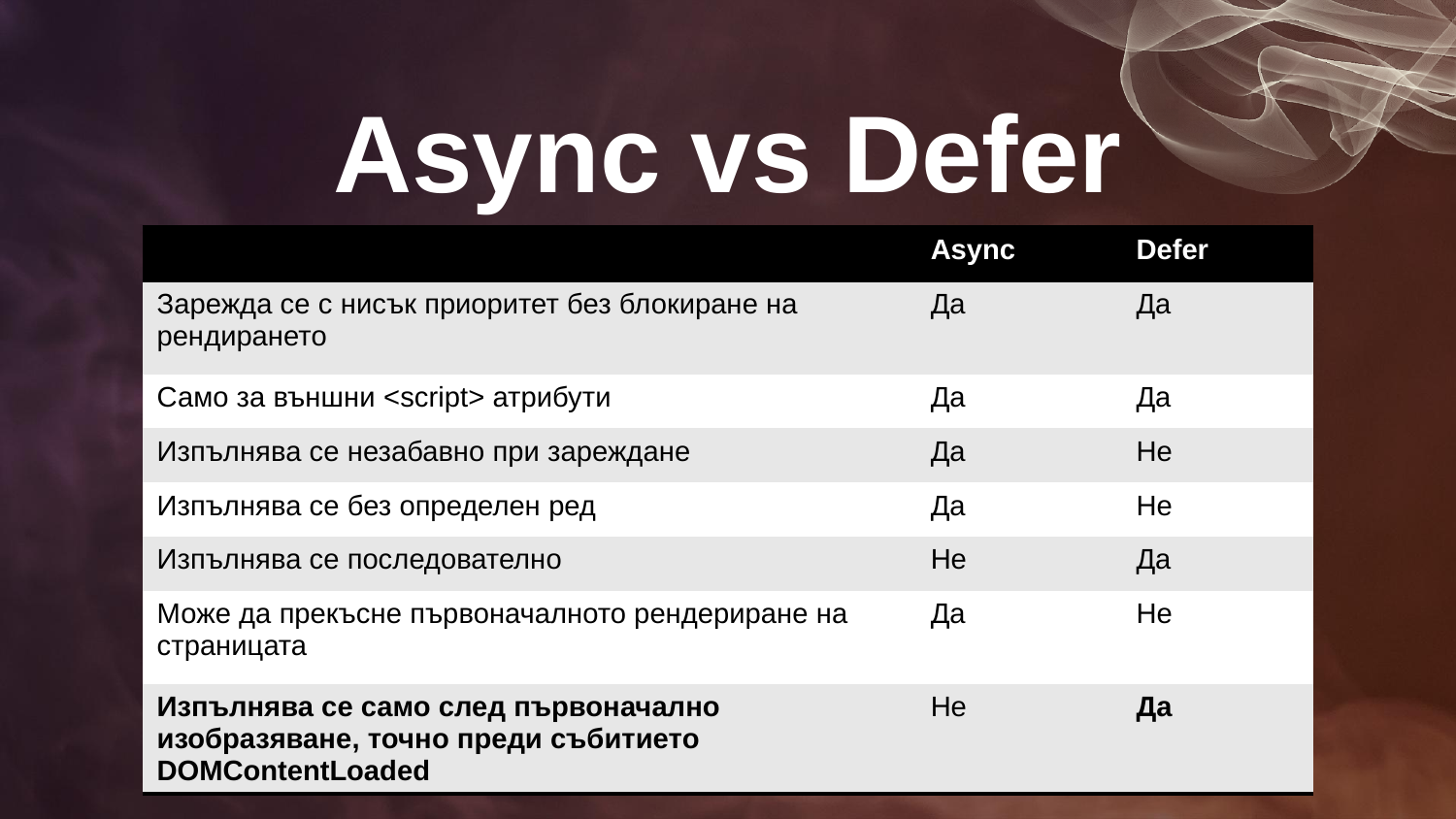

# Async vs Defer
|  | Async | Defer |
| --- | --- | --- |
| Зарежда се с нисък приоритет без блокиране на рендирането | Да | Да |
| Само за външни <script> атрибути | Да | Да |
| Изпълнява се незабавно при зареждане | Да | Не |
| Изпълнява се без определен ред | Да | Не |
| Изпълнява се последователно | Не | Да |
| Може да прекъсне първоначалното рендериране на страницата | Да | Не |
| Изпълнява се само след първоначално изобразяване, точно преди събитието DOMContentLoaded | Не | Да |